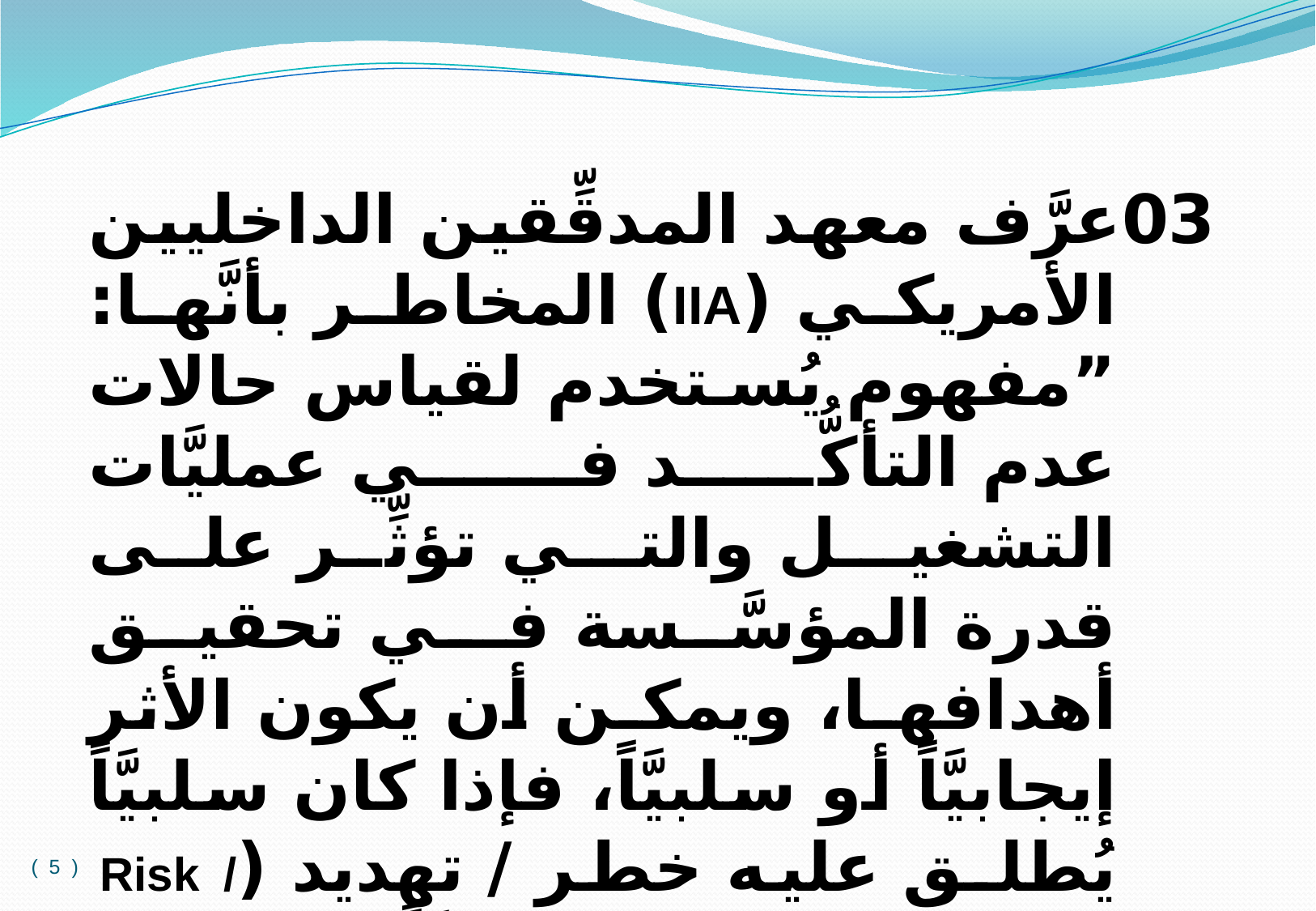

03	عرَّف معهد المدقِّقين الداخليين الأمريكي (IIA) المخاطر بأنَّها: ”مفهوم يُستخدم لقياس حالات عدم التأكُّد فـي عمليَّات التشغيـل والتـي تؤثِّر على قدرة المؤسَّسة فـي تحقيق أهدافهـا، ويمكـن أن يكون الأثر إيجابيَّاً أو سلبيَّاً، فإذا كان سلبيَّاً يُطلـق عليه خطر / تهديد (Risk / Threat)، وإذا كان إيجابيَّاً يُطلق عليه فرص (Opportunities).
(  5  )